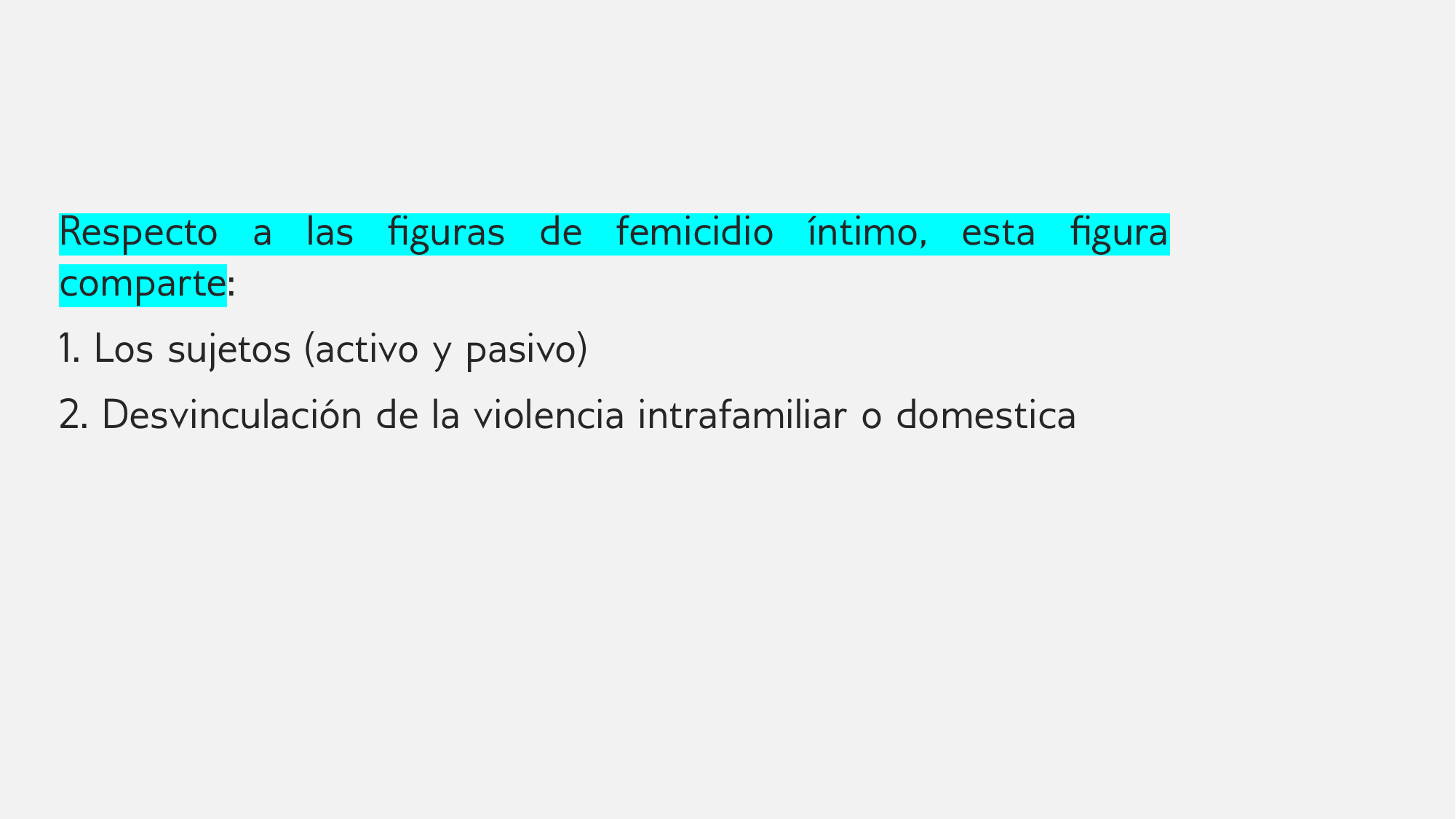

Respecto a las figuras de femicidio íntimo, esta figura comparte:
1. Los sujetos (activo y pasivo)
2. Desvinculación de la violencia intrafamiliar o domestica